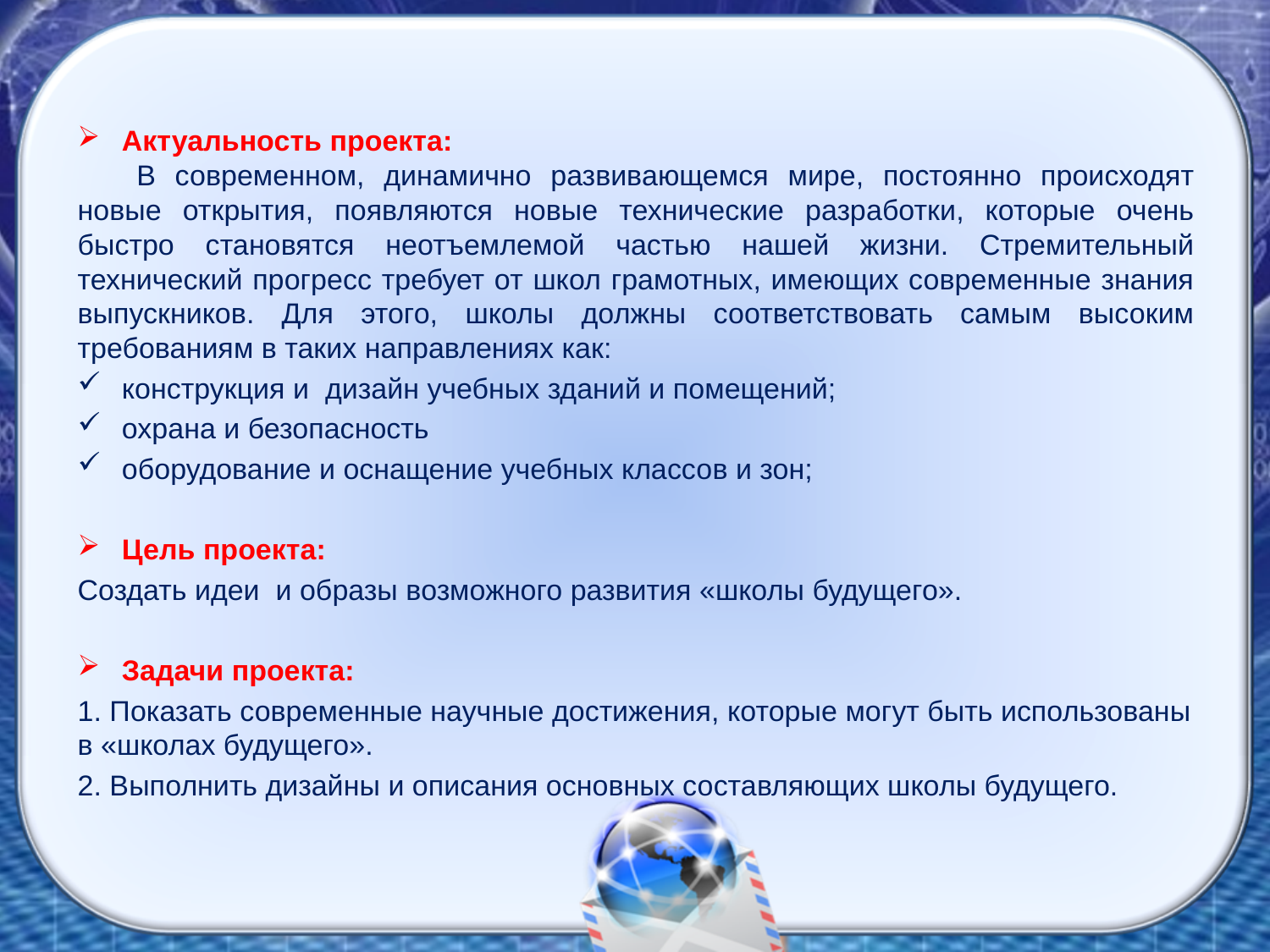

Актуальность проекта:
В современном, динамично развивающемся мире, постоянно происходят новые открытия, появляются новые технические разработки, которые очень быстро становятся неотъемлемой частью нашей жизни. Стремительный технический прогресс требует от школ грамотных, имеющих современные знания выпускников. Для этого, школы должны соответствовать самым высоким требованиям в таких направлениях как:
конструкция и  дизайн учебных зданий и помещений;
охрана и безопасность
оборудование и оснащение учебных классов и зон;

Цель проекта:
Создать идеи  и образы возможного развития «школы будущего».

Задачи проекта:
1. Показать современные научные достижения, которые могут быть использованы в «школах будущего».
2. Выполнить дизайны и описания основных составляющих школы будущего.